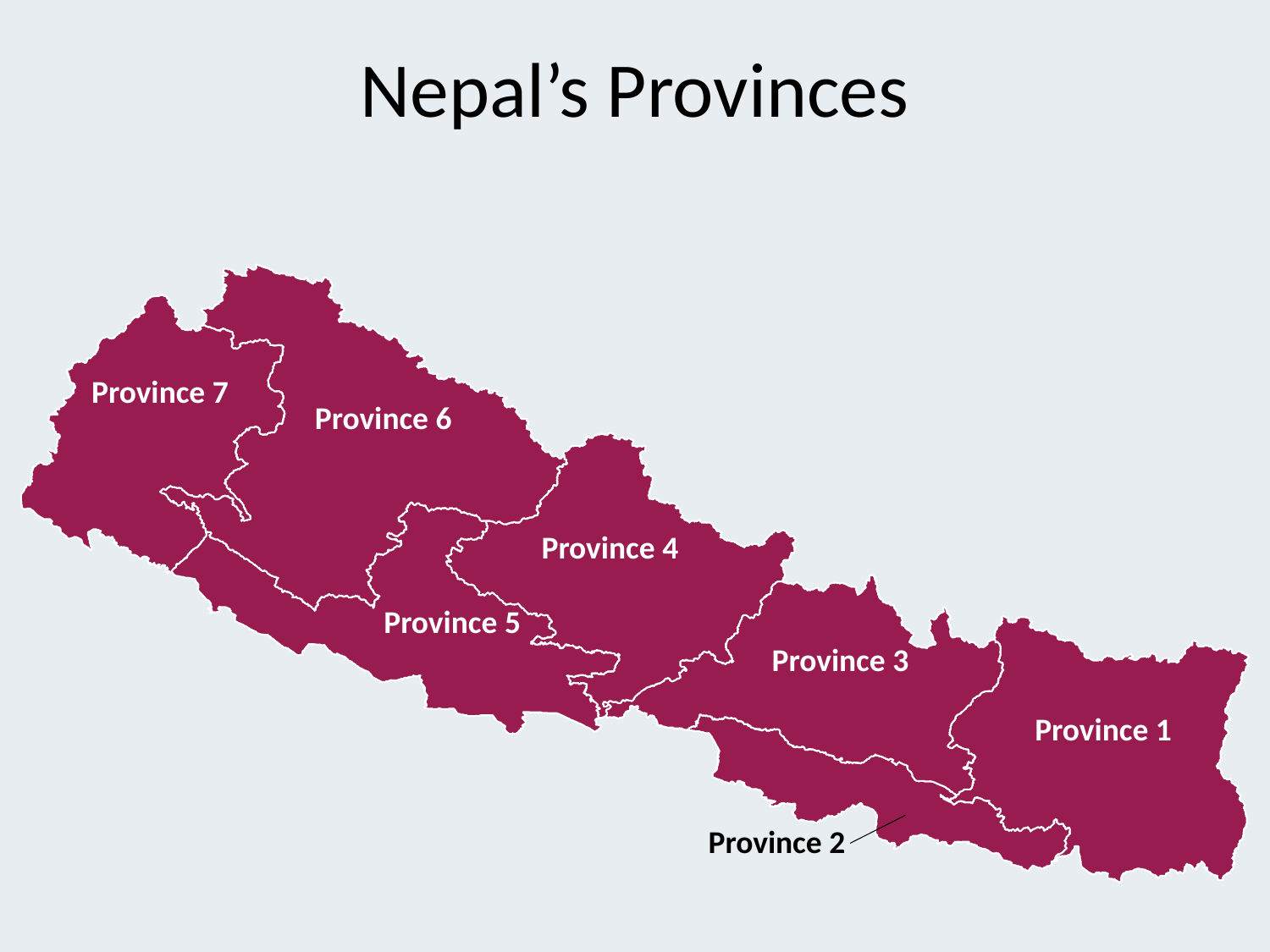

# Nepal’s Provinces

Province 7

Province 6

Province 4

Province 5

Province 3

Province 1

Province 2